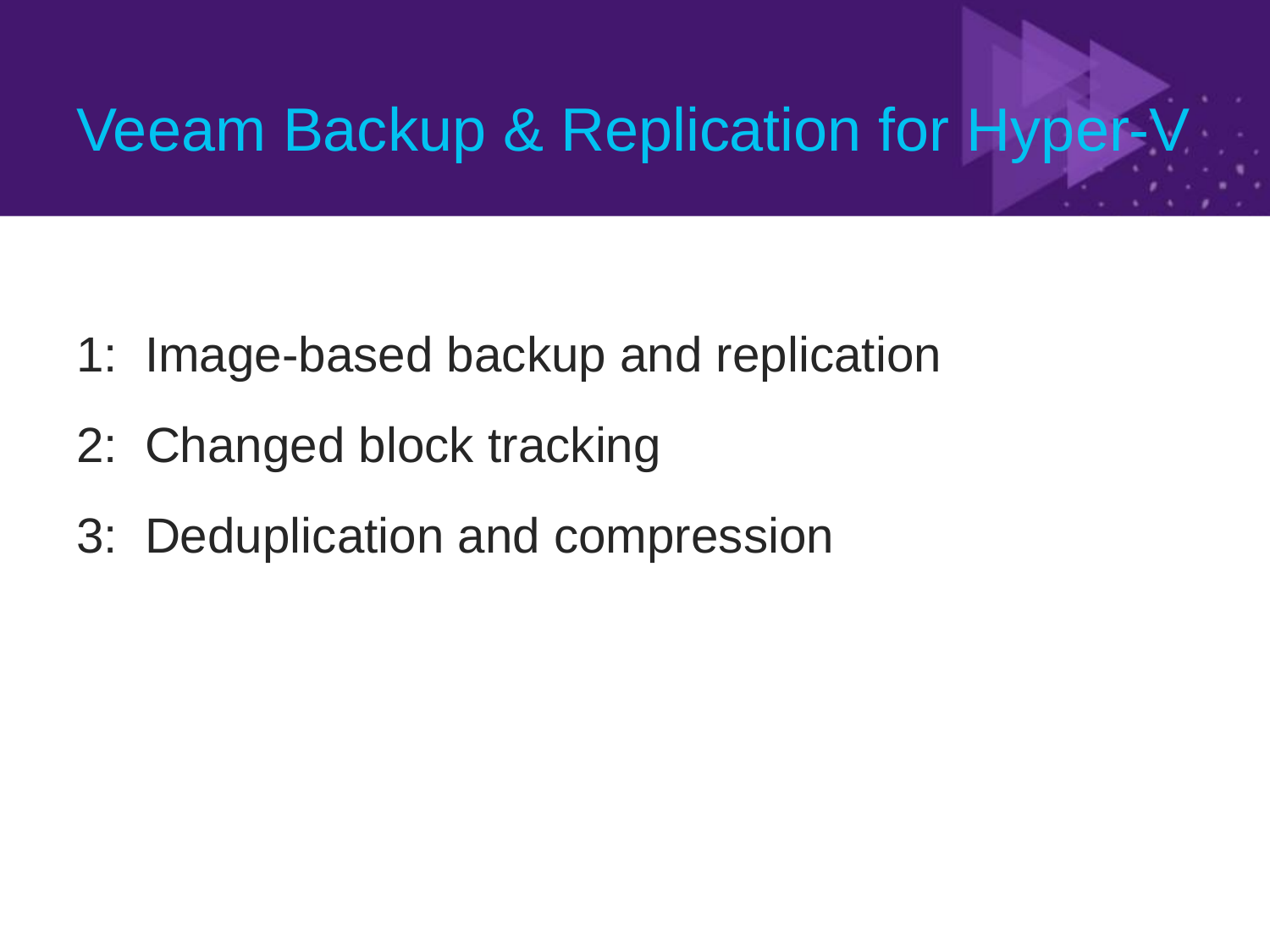

# Veeam Backup & Replication for Hyper-V
1:  Image-based backup and replication
2:  Changed block tracking
3:  Deduplication and compression